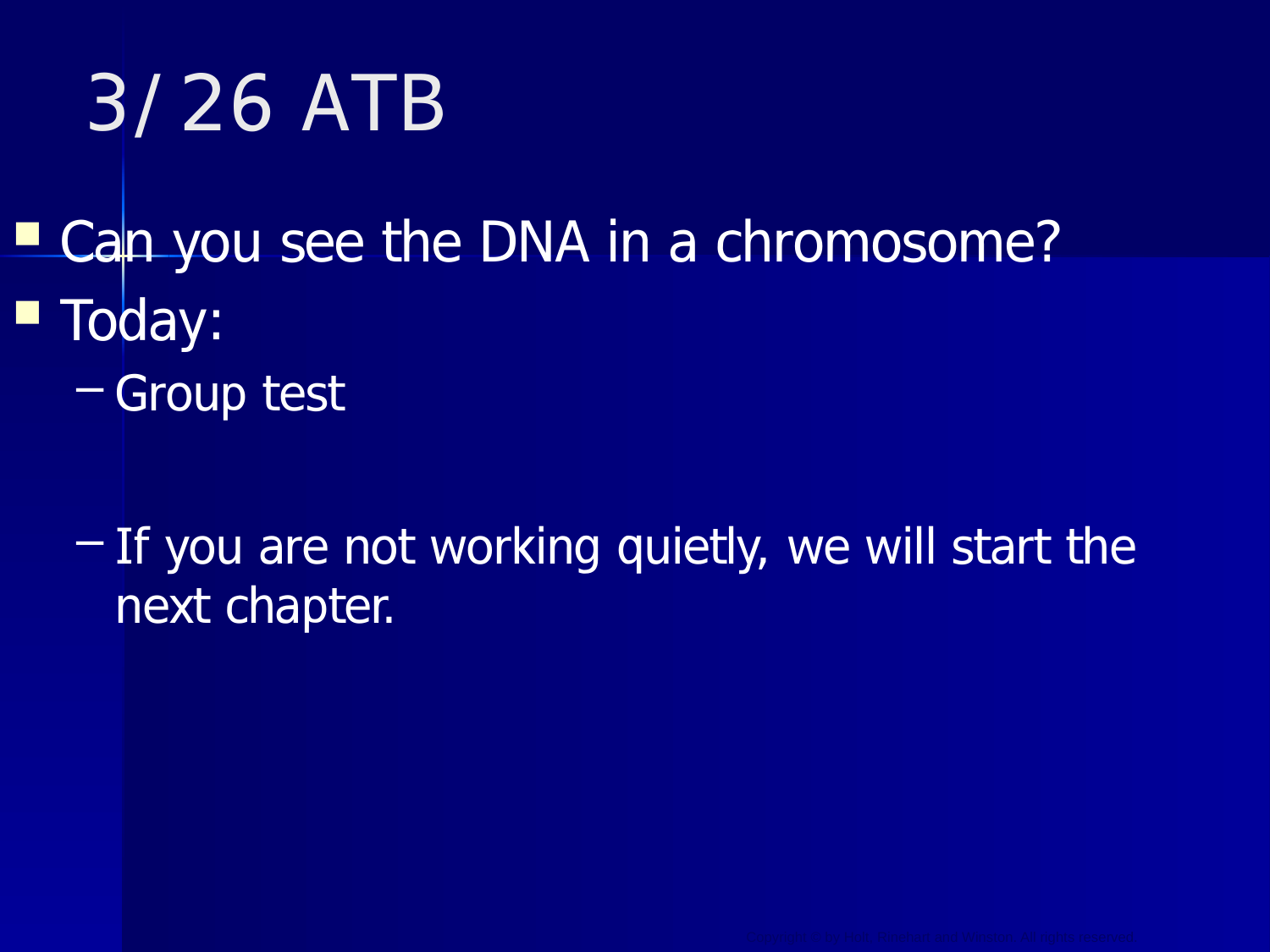

# 3/26 ATB
Can you see the DNA in a chromosome?
Today:
Group test

If you are not working quietly, we will start the next chapter.